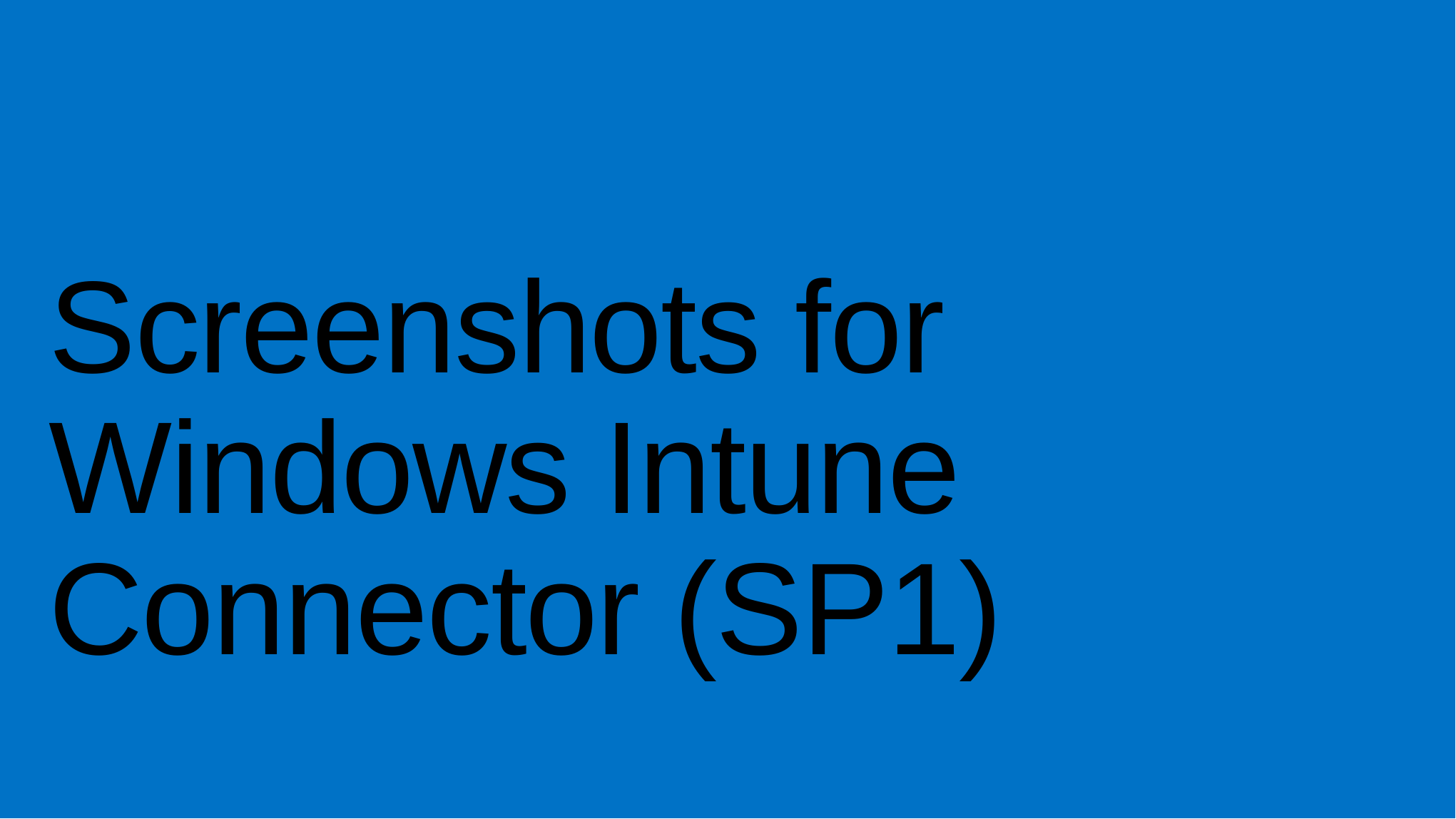

# Screenshots for Windows Intune Connector (SP1)